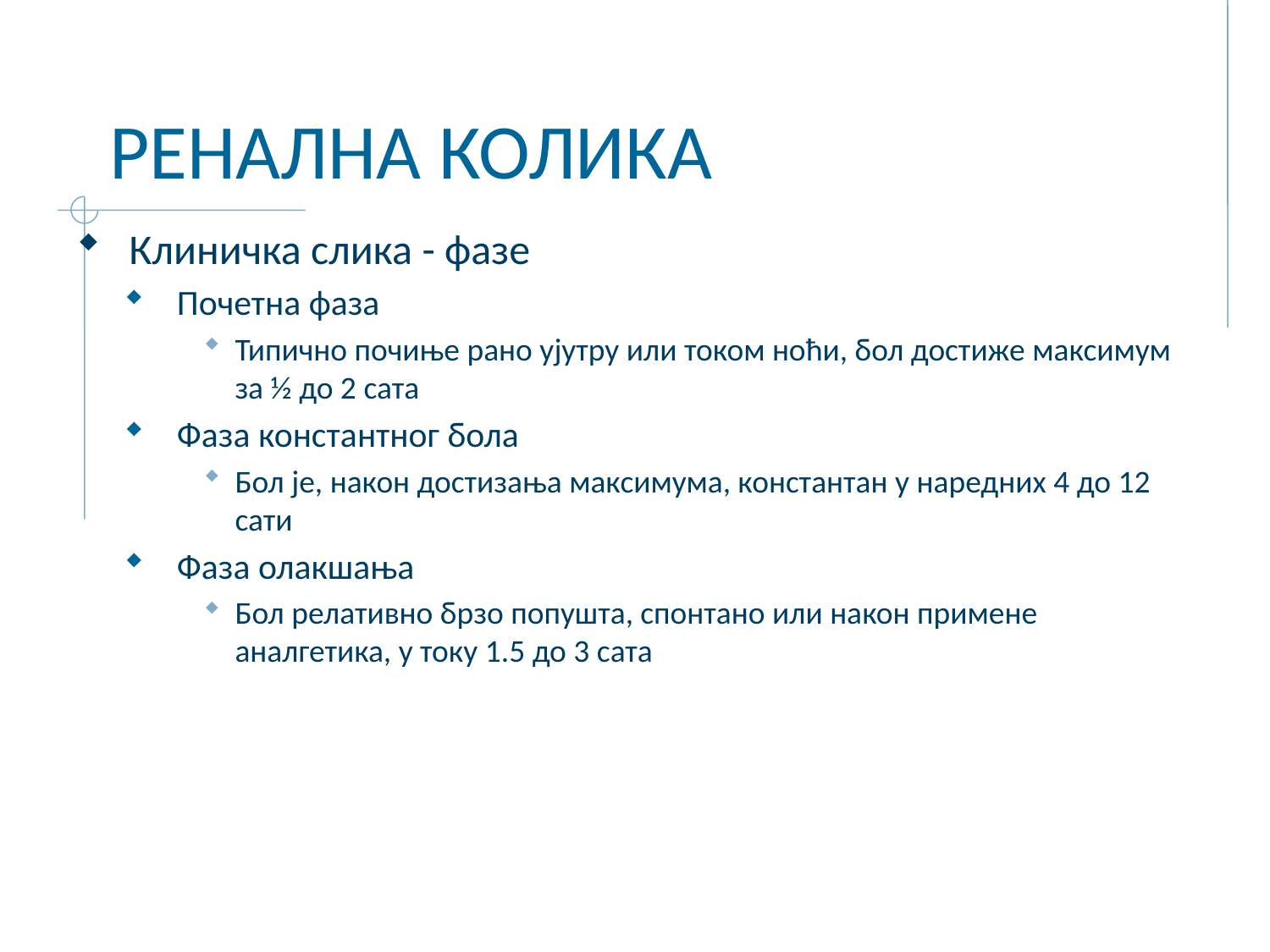

# РЕНАЛНА КОЛИКА
Клиничка слика - фазе
Почетна фаза
Типично почиње рано ујутру или током ноћи, бол достиже максимум за ½ до 2 сата
Фаза константног бола
Бол је, након достизања максимума, константан у наредних 4 до 12 сати
Фаза олакшања
Бол релативно брзо попушта, спонтано или након примене аналгетика, у току 1.5 до 3 сата